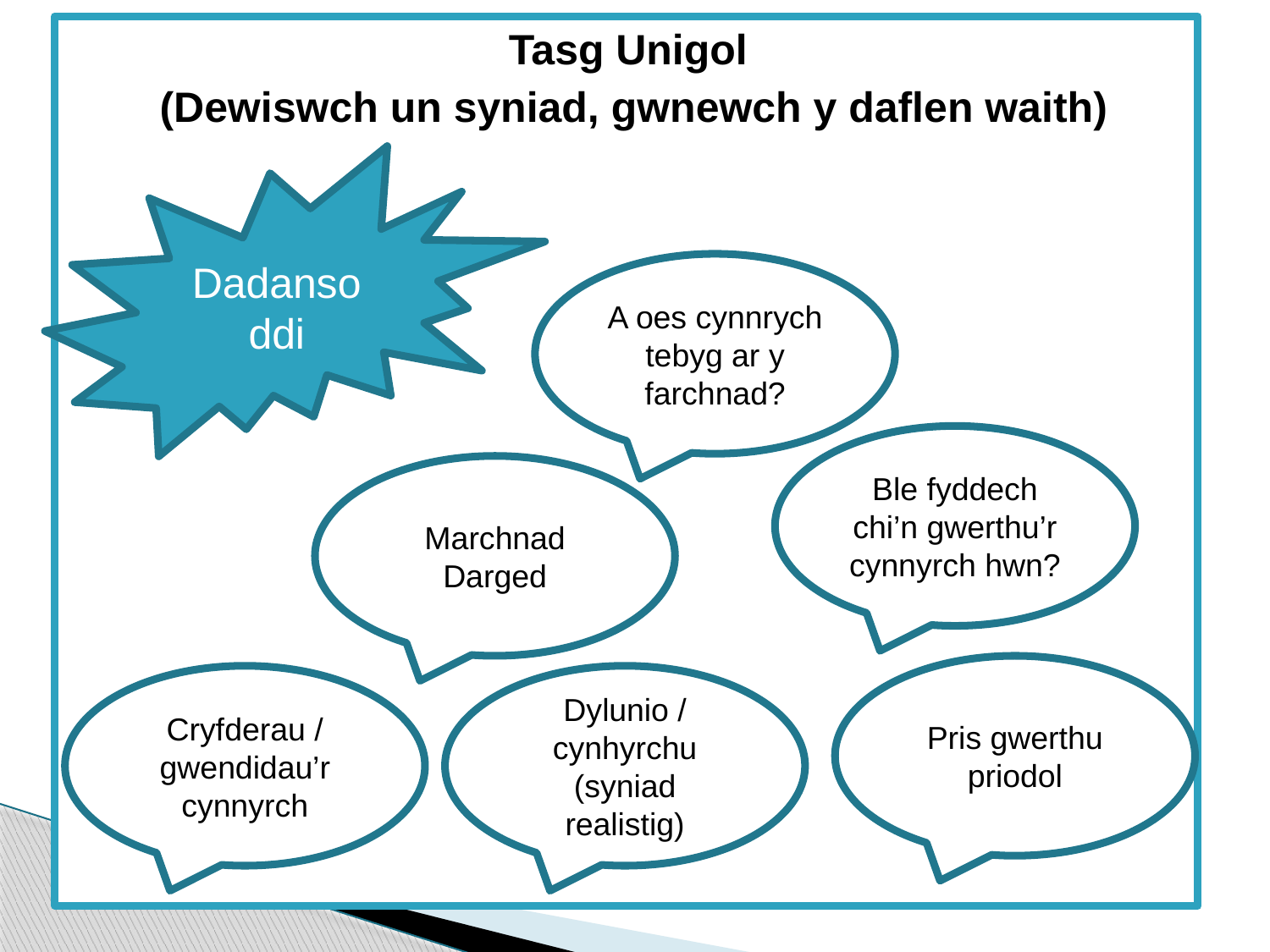

#
Tasg Unigol
(Dewiswch un syniad, gwnewch y daflen waith)

Dadansoddi
A oes cynnrych tebyg ar y farchnad?
Ble fyddech chi’n gwerthu’r cynnyrch hwn?
Marchnad Darged
Pris gwerthu priodol
Cryfderau / gwendidau’r cynnyrch
Dylunio / cynhyrchu (syniad realistig)